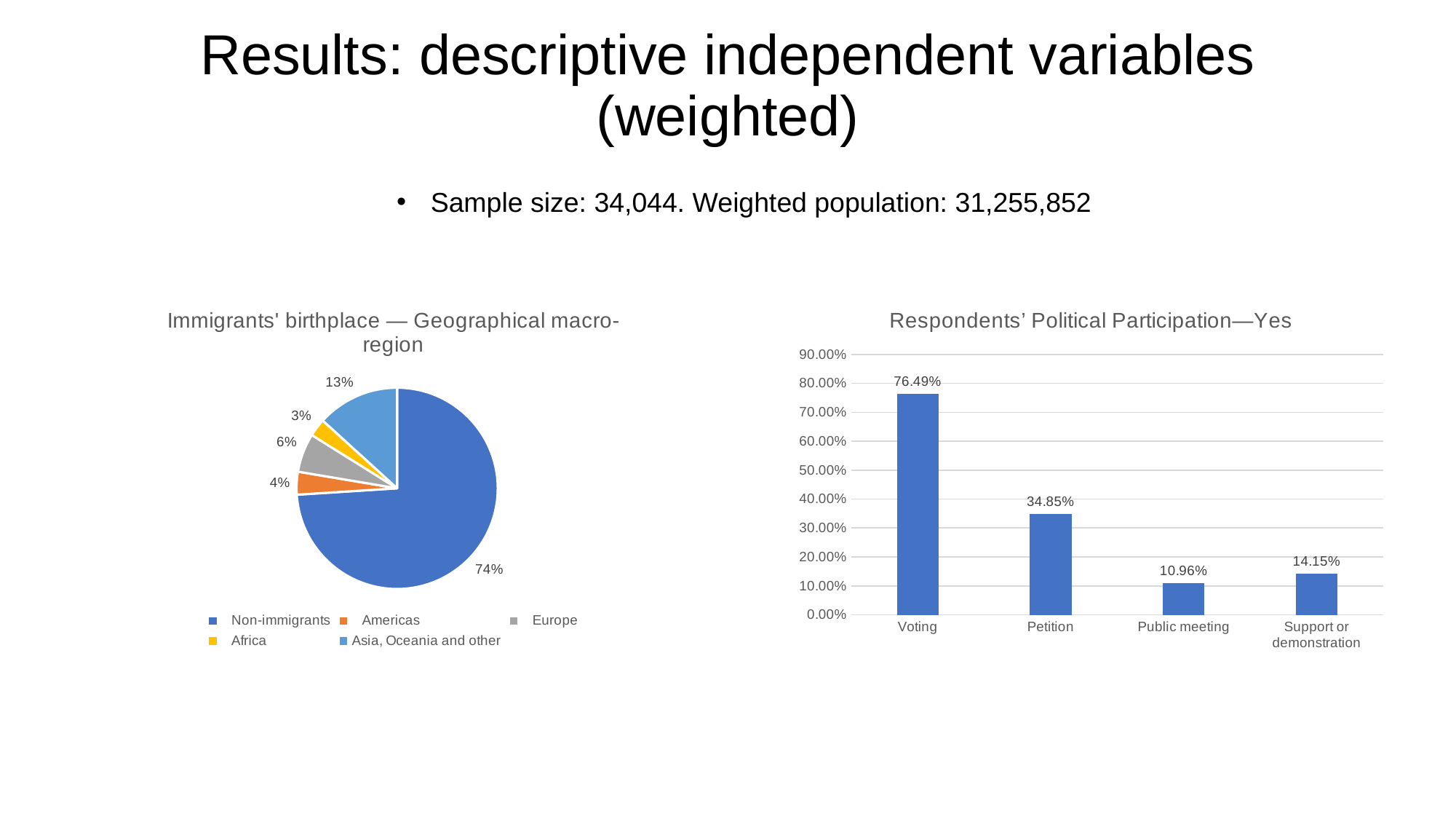

# Results: descriptive independent variables (weighted)
Sample size: 34,044. Weighted population: 31,255,852

### Chart: Immigrants' birthplace — Geographical macro-region

| Category |  |  |
|---|---|---|
|    Non-immigrants | 23124288.9 | 0.7398 |
|    Americas | 1144416.0 | 0.0366 |
|    Europe | 1950364.4 | 0.0624 |
|    Africa | 895139.14 | 0.0286 |
| Asia, Oceania and other | 4141643.0 | 0.1325 |

### Chart: Respondents’ Political Participation—Yes

| Category |  |
|---|---|
| Voting | 0.7649 |
| Petition | 0.3485 |
| Public meeting | 0.1096 |
| Support or demonstration | 0.1415 |